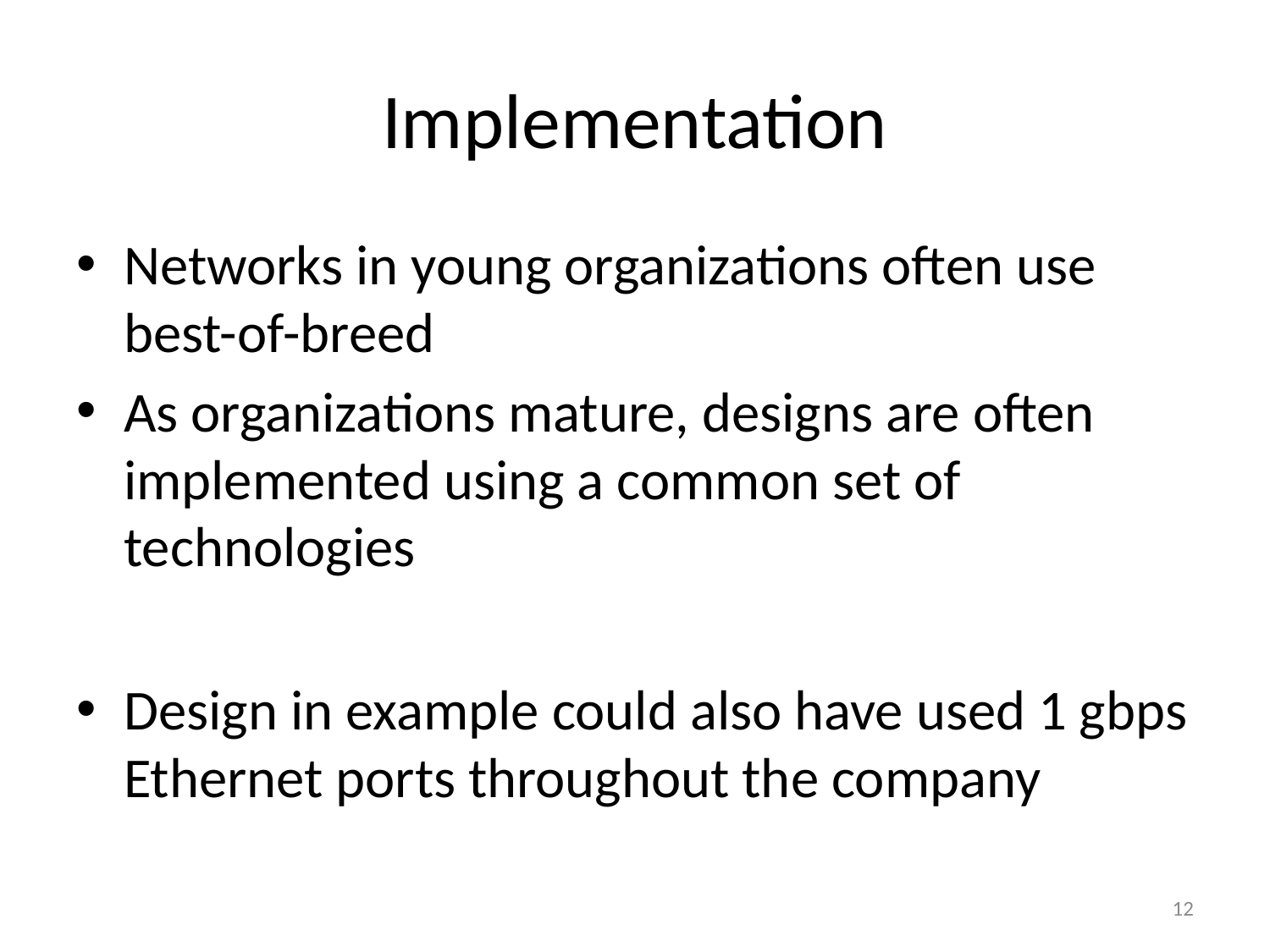

# Implementation
Networks in young organizations often use best-of-breed
As organizations mature, designs are often implemented using a common set of technologies

Design in example could also have used 1 gbps Ethernet ports throughout the company

12